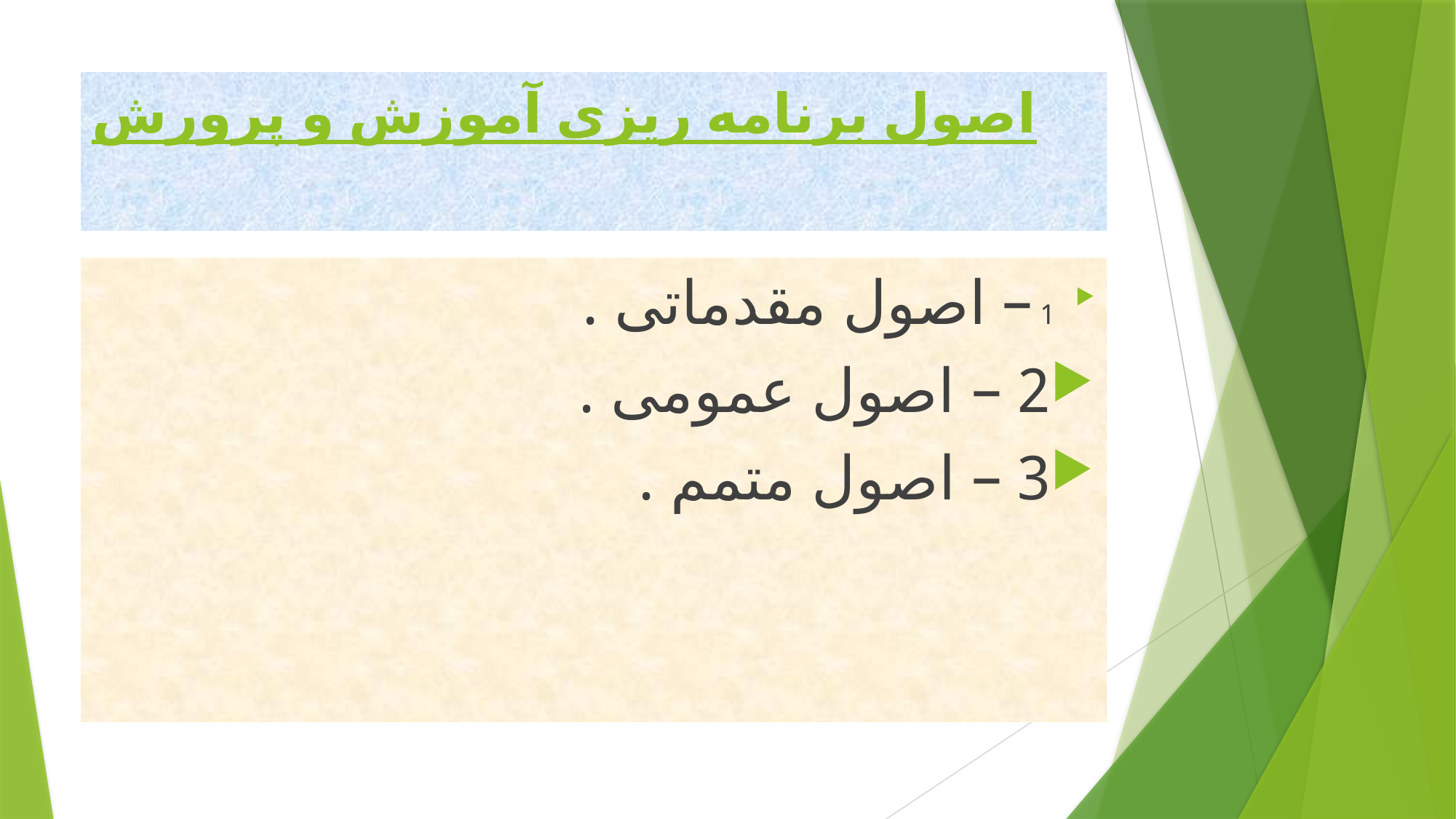

# اصول برنامه ریزی آموزش و پرورش
1 – اصول مقدماتی .
2 – اصول عمومی .
3 – اصول متمم .